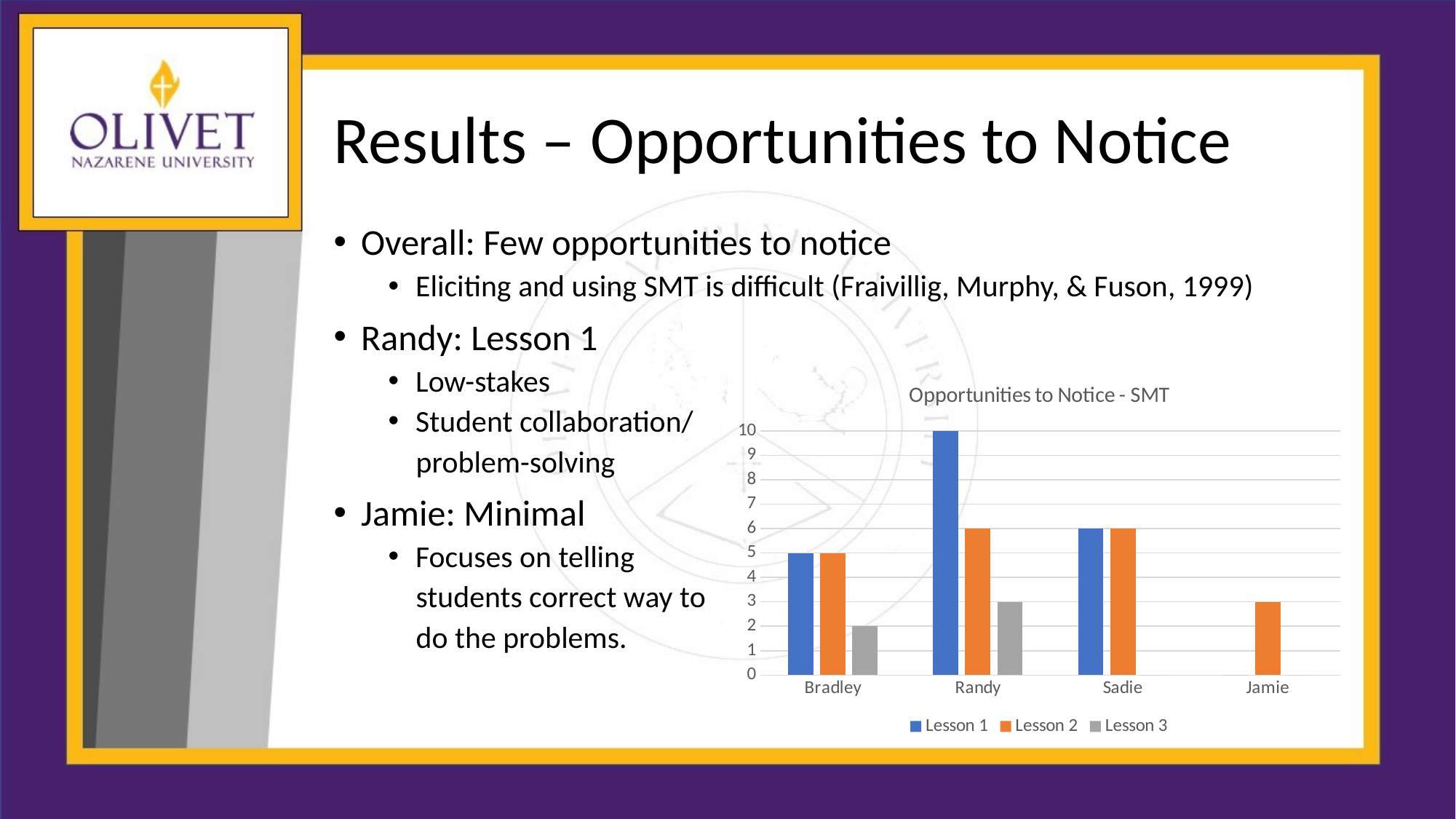

# Results – Opportunities to Notice
Overall: Few opportunities to notice
Eliciting and using SMT is difficult (Fraivillig, Murphy, & Fuson, 1999)
Randy: Lesson 1
Low-stakes
Student collaboration/
    problem-solving
Jamie: Minimal
Focuses on telling
    students correct way to
    do the problems.

### Chart: Opportunities to Notice - SMT

| Category | Lesson 1 | Lesson 2 | Lesson 3 |
|---|---|---|---|
| Bradley | 5.0 | 5.0 | 2.0 |
| Randy | 10.0 | 6.0 | 3.0 |
| Sadie | 6.0 | 6.0 | 0.0 |
| Jamie | 0.0 | 3.0 | 0.0 |